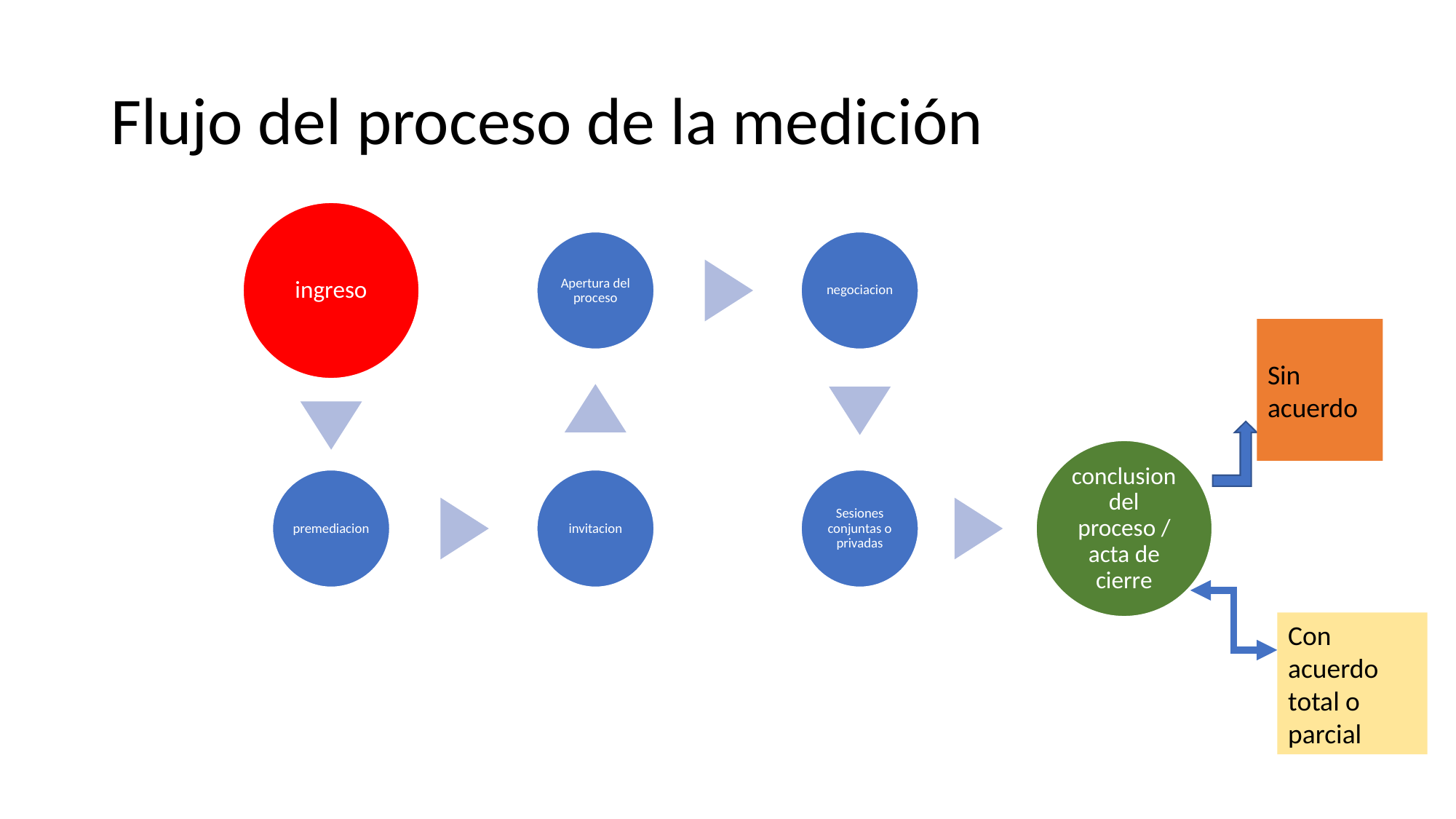

# Flujo del proceso de la medición
ingreso
premediacion
invitacion
Apertura del proceso
negociacion
Sesiones conjuntas o privadas
conclusion del proceso / acta de cierre

Sin acuerdo

Con acuerdo total o parcial